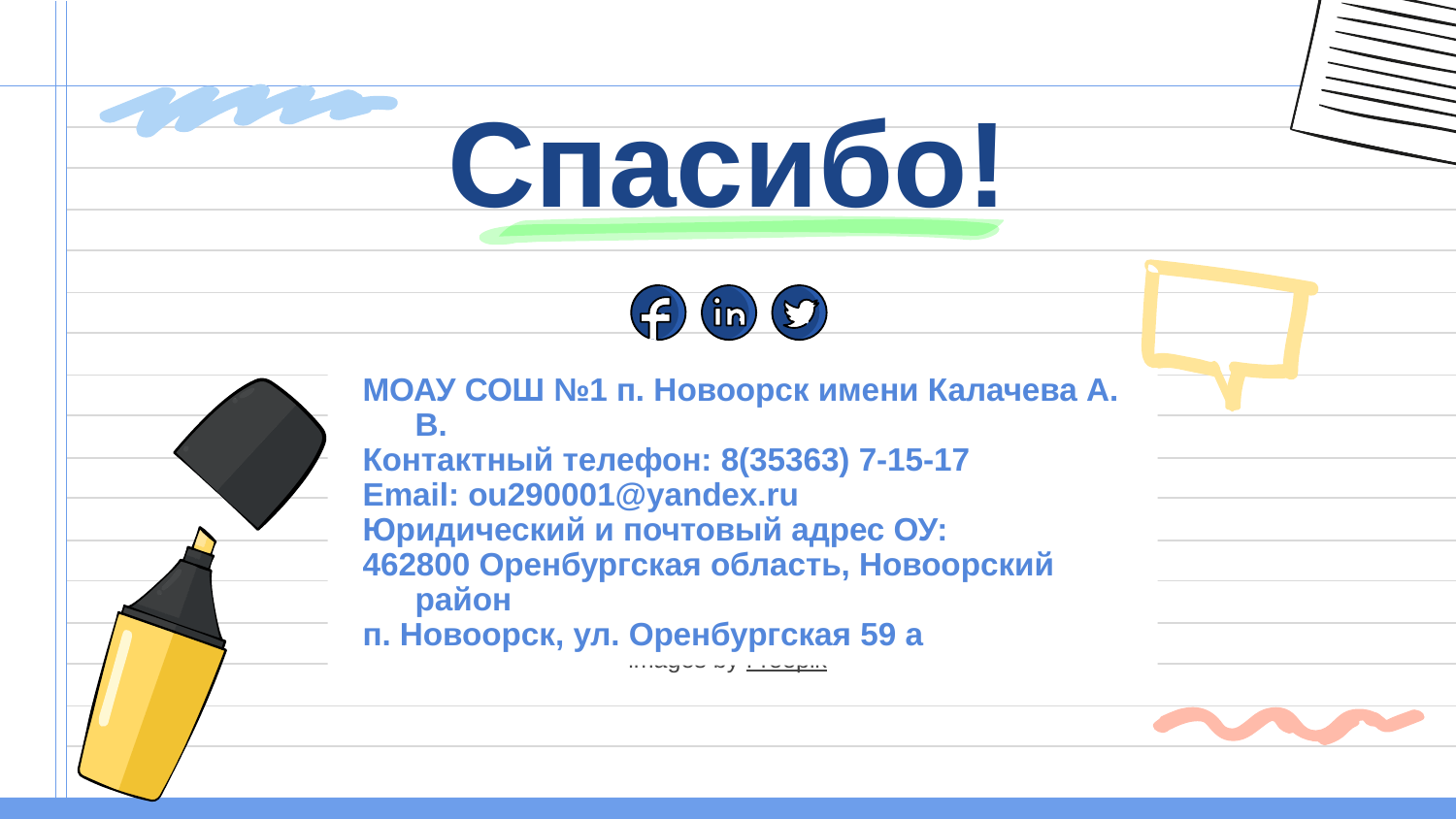

# Спасибо!

МОАУ СОШ №1 п. Новоорск имени Калачева А. В.
Контактный телефон: 8(35363) 7-15-17
Еmail: ou290001@yandex.ru
Юридический и почтовый адрес ОУ:
462800 Оренбургская область, Новоорский район
п. Новоорск, ул. Оренбургская 59 а